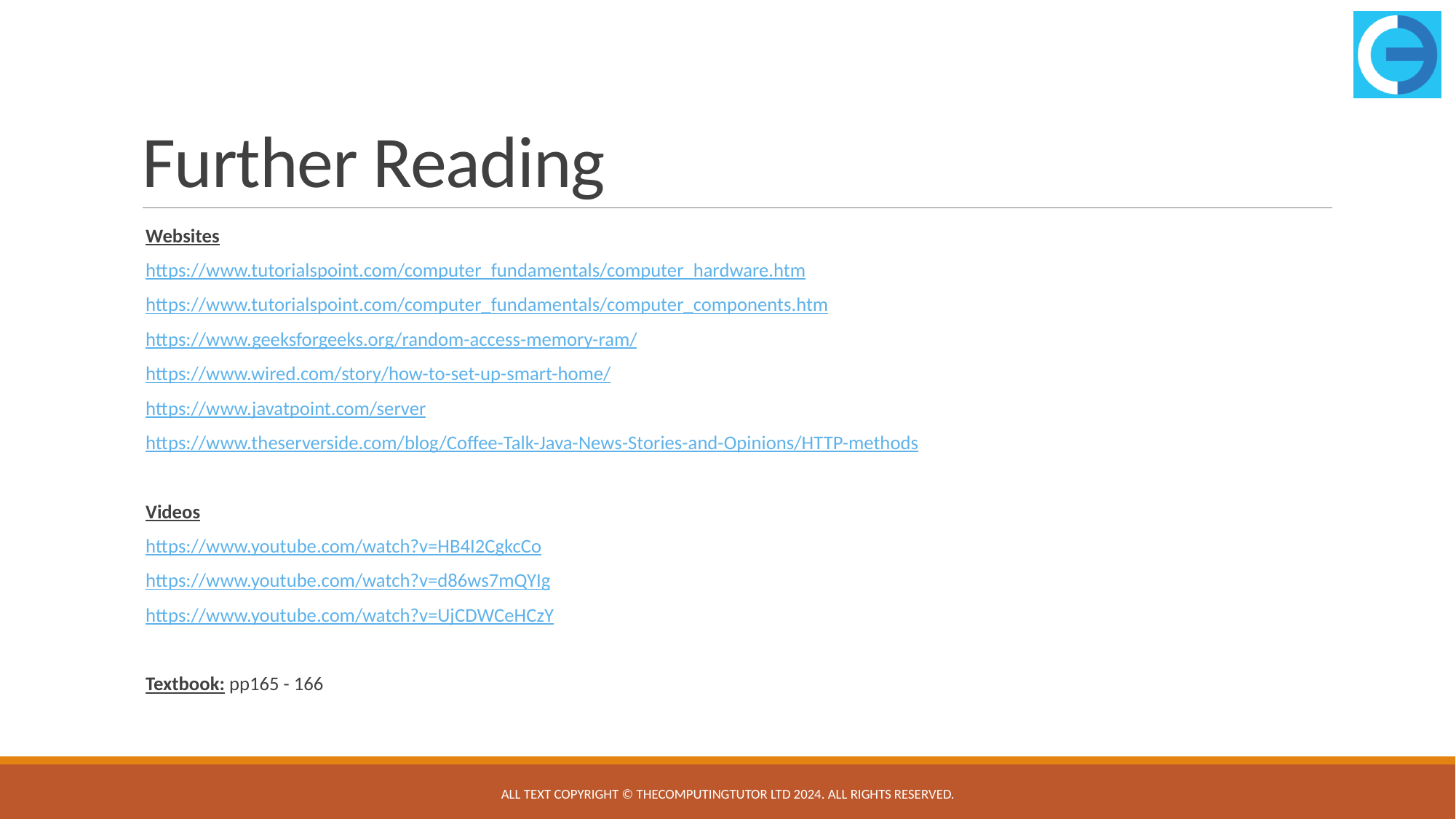

# Further Reading
Websites
https://www.tutorialspoint.com/computer_fundamentals/computer_hardware.htm
https://www.tutorialspoint.com/computer_fundamentals/computer_components.htm
https://www.geeksforgeeks.org/random-access-memory-ram/
https://www.wired.com/story/how-to-set-up-smart-home/
https://www.javatpoint.com/server
https://www.theserverside.com/blog/Coffee-Talk-Java-News-Stories-and-Opinions/HTTP-methods

Videos
https://www.youtube.com/watch?v=HB4I2CgkcCo
https://www.youtube.com/watch?v=d86ws7mQYIg
https://www.youtube.com/watch?v=UjCDWCeHCzY

Textbook: pp165 - 166
All text copyright © TheComputingTutor Ltd 2024. All rights Reserved.